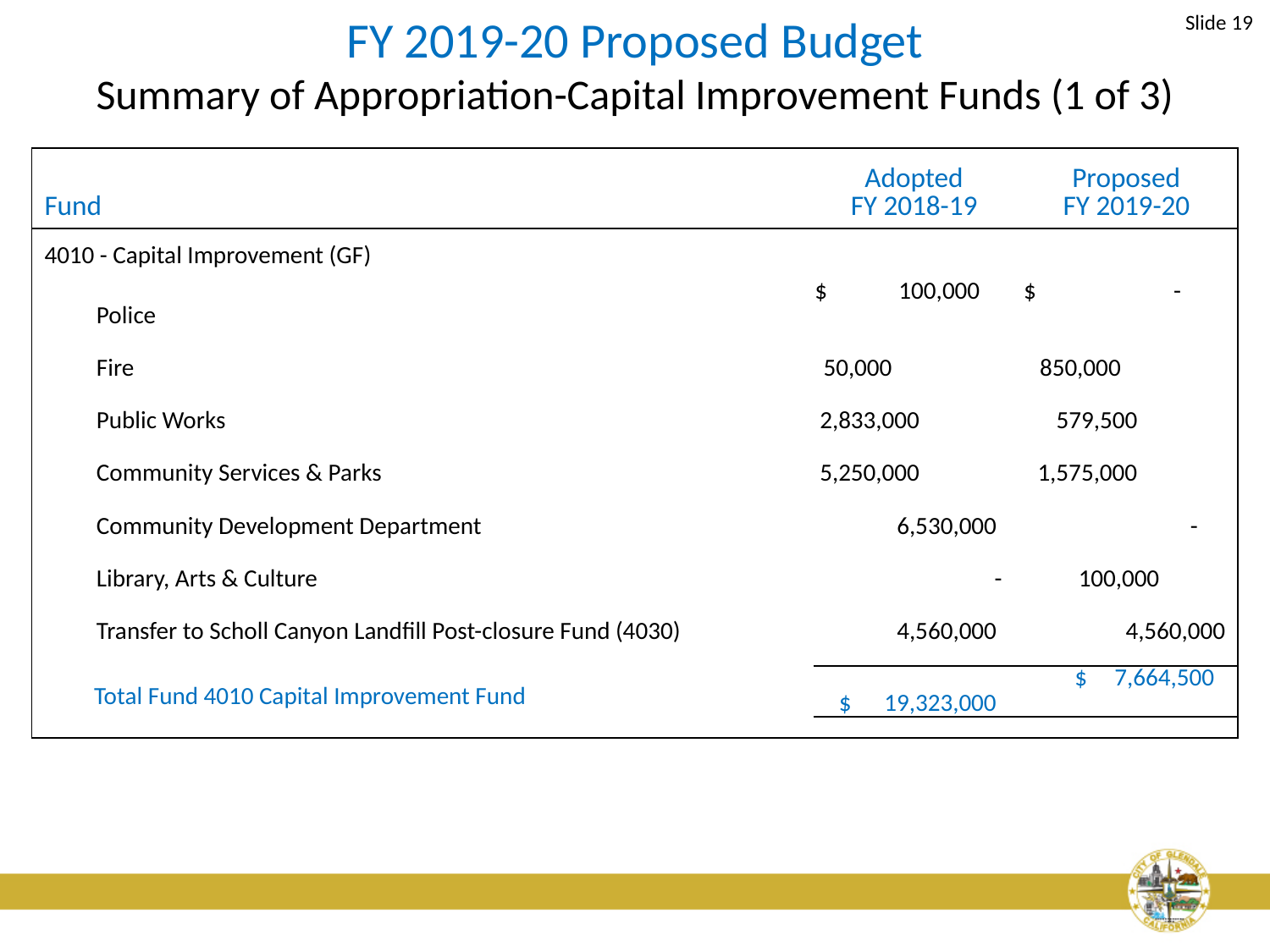

Slide 19
# FY 2019-20 Proposed Budget Summary of Appropriation-Capital Improvement Funds (1 of 3)
| Fund | Adopted FY 2018-19 | Proposed FY 2019-20 |
| --- | --- | --- |
| 4010 - Capital Improvement (GF) |  |  |
| Police | $ 100,000 | $ - |
| Fire | 50,000 | 850,000 |
| Public Works | 2,833,000 | 579,500 |
| Community Services & Parks | 5,250,000 | 1,575,000 |
| Community Development Department | 6,530,000 | - |
| Library, Arts & Culture | - | 100,000 |
| Transfer to Scholl Canyon Landfill Post-closure Fund (4030) | 4,560,000 | 4,560,000 |
|  |  |  |
| Total Fund 4010 Capital Improvement Fund | $ 19,323,000 | $ 7,664,500 |
|  |  |  |